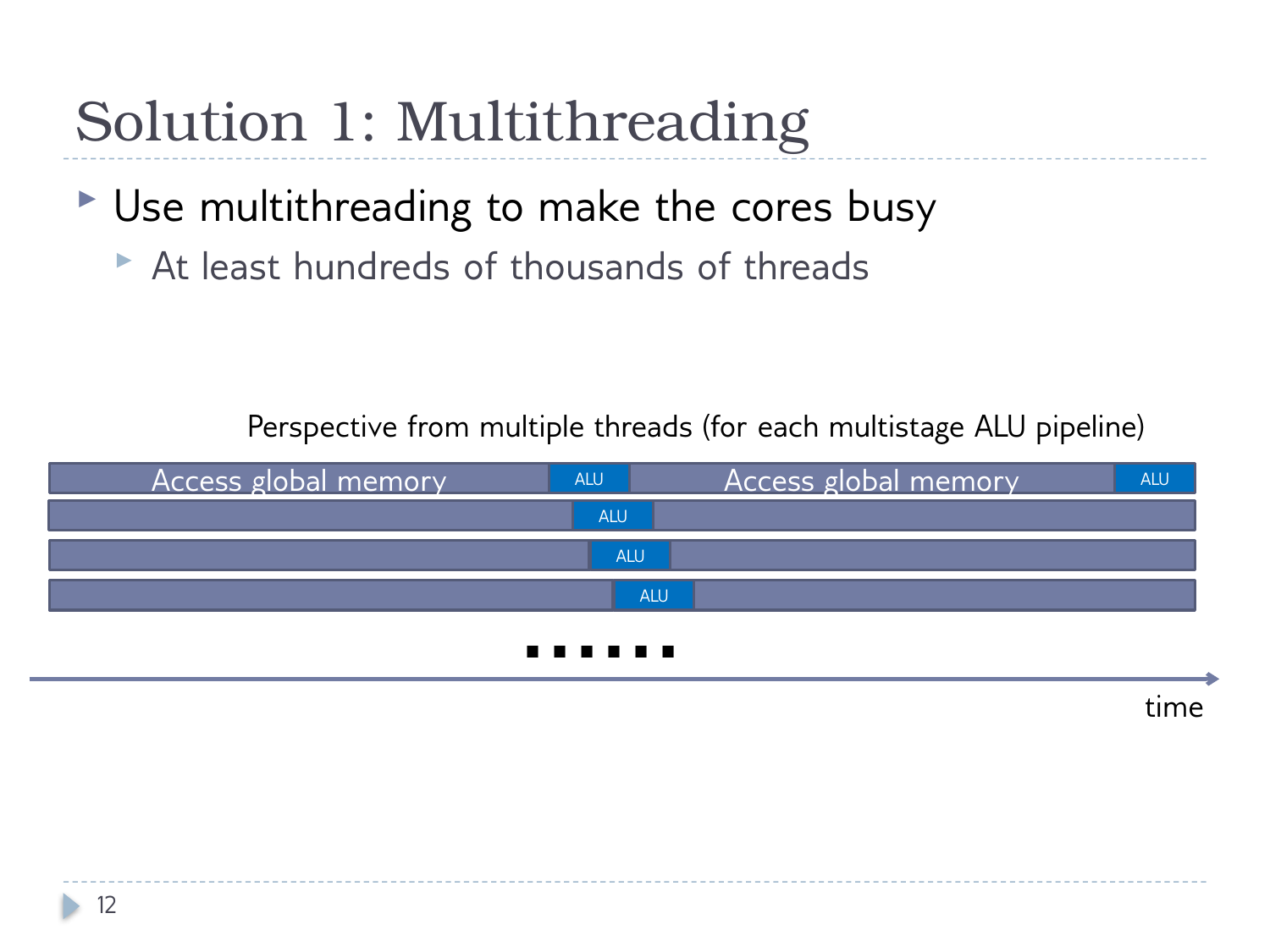

# Solution 1: Multithreading
Use multithreading to make the cores busy
At least hundreds of thousands of threads
Perspective from multiple threads (for each multistage ALU pipeline)
Access global memory
ALU
Access global memory
ALU

ALU

……

ALU

ALU

time
12